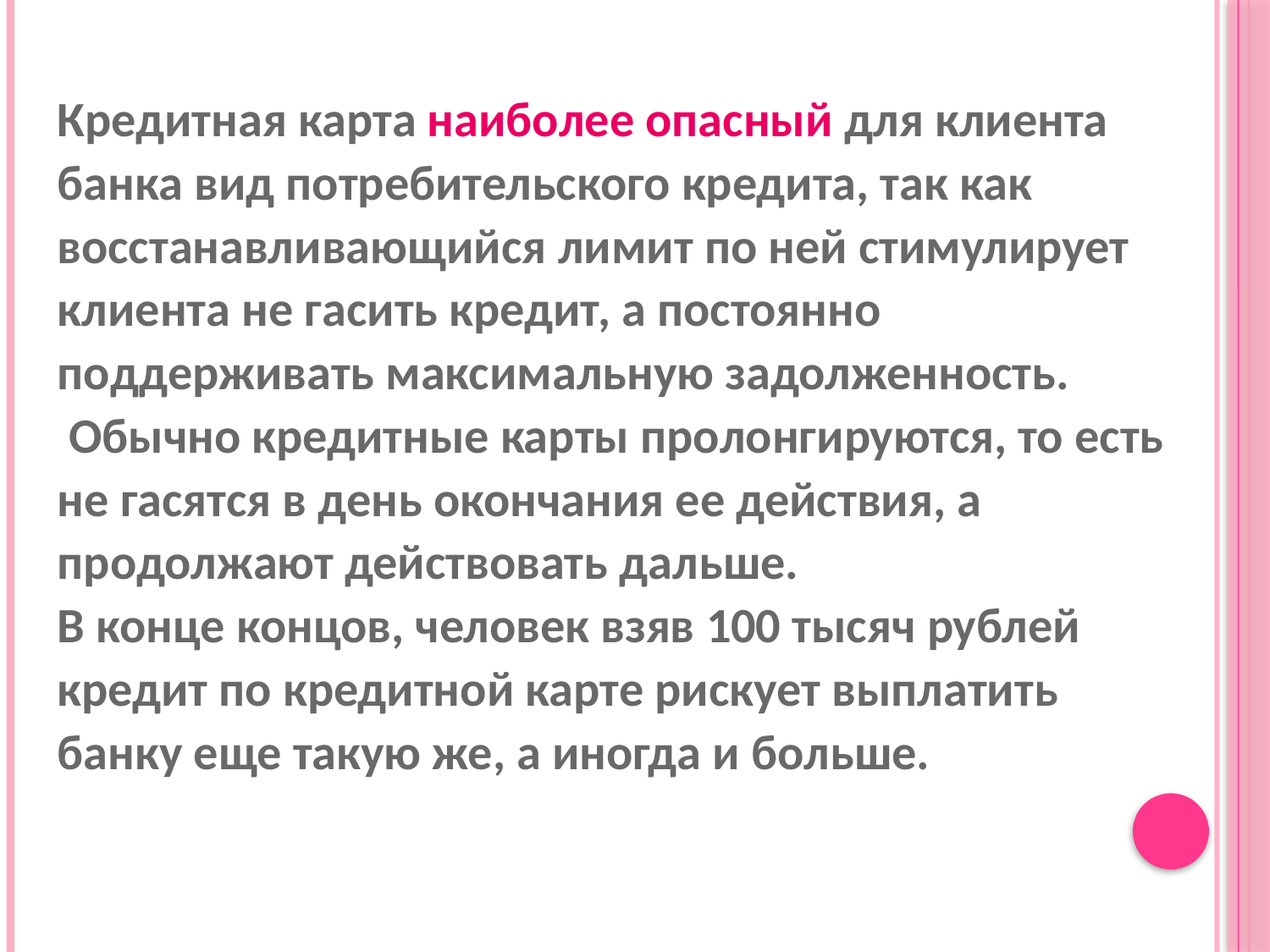

Кредитная карта наиболее опасный для клиента банка вид потребительского кредита, так как восстанавливающийся лимит по ней стимулирует клиента не гасить кредит, а постоянно поддерживать максимальную задолженность.
 Обычно кредитные карты пролонгируются, то есть не гасятся в день окончания ее действия, а продолжают действовать дальше.
В конце концов, человек взяв 100 тысяч рублей кредит по кредитной карте рискует выплатить банку еще такую же, а иногда и больше.